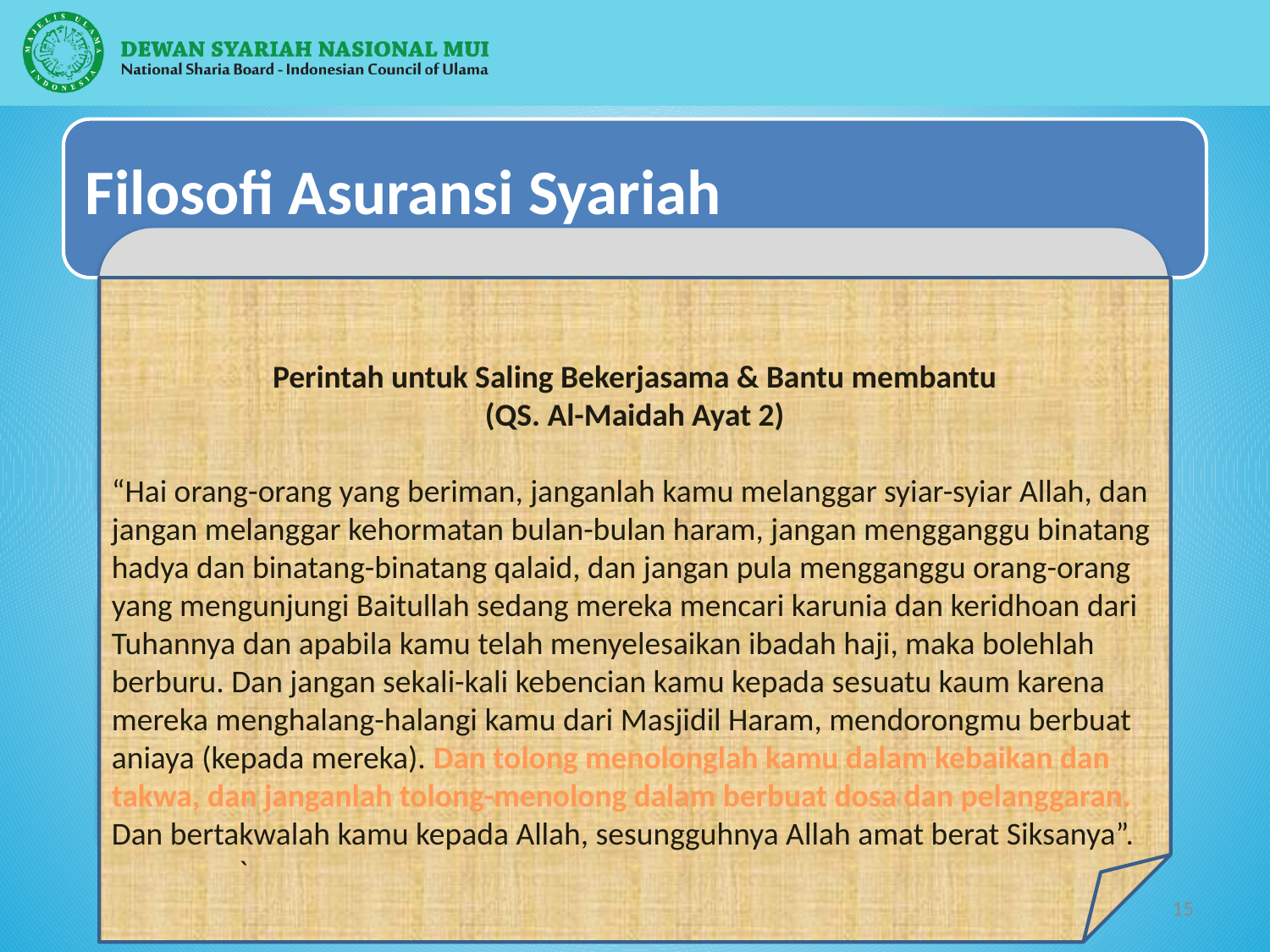

Filosofi Asuransi Syariah
Dilandasi oleh perintah Allah dalam Al-Qur’an surat Al-Maidah ayat 2
Makna Bahasa (kamus al-Munawwir, h. 1311)
- Al-Kafaalah       = tanggungan, jaminan

Perintah untuk Saling Bekerjasama & Bantu membantu
(QS. Al-Maidah Ayat 2)

“Hai orang-orang yang beriman, janganlah kamu melanggar syiar-syiar Allah, dan jangan melanggar kehormatan bulan-bulan haram, jangan mengganggu binatang hadya dan binatang-binatang qalaid, dan jangan pula mengganggu orang-orang yang mengunjungi Baitullah sedang mereka mencari karunia dan keridhoan dari Tuhannya dan apabila kamu telah menyelesaikan ibadah haji, maka bolehlah berburu. Dan jangan sekali-kali kebencian kamu kepada sesuatu kaum karena mereka menghalang-halangi kamu dari Masjidil Haram, mendorongmu berbuat aniaya (kepada mereka). Dan tolong menolonglah kamu dalam kebaikan dan takwa, dan janganlah tolong-menolong dalam berbuat dosa dan pelanggaran. Dan bertakwalah kamu kepada Allah, sesungguhnya Allah amat berat Siksanya”.
	`
15